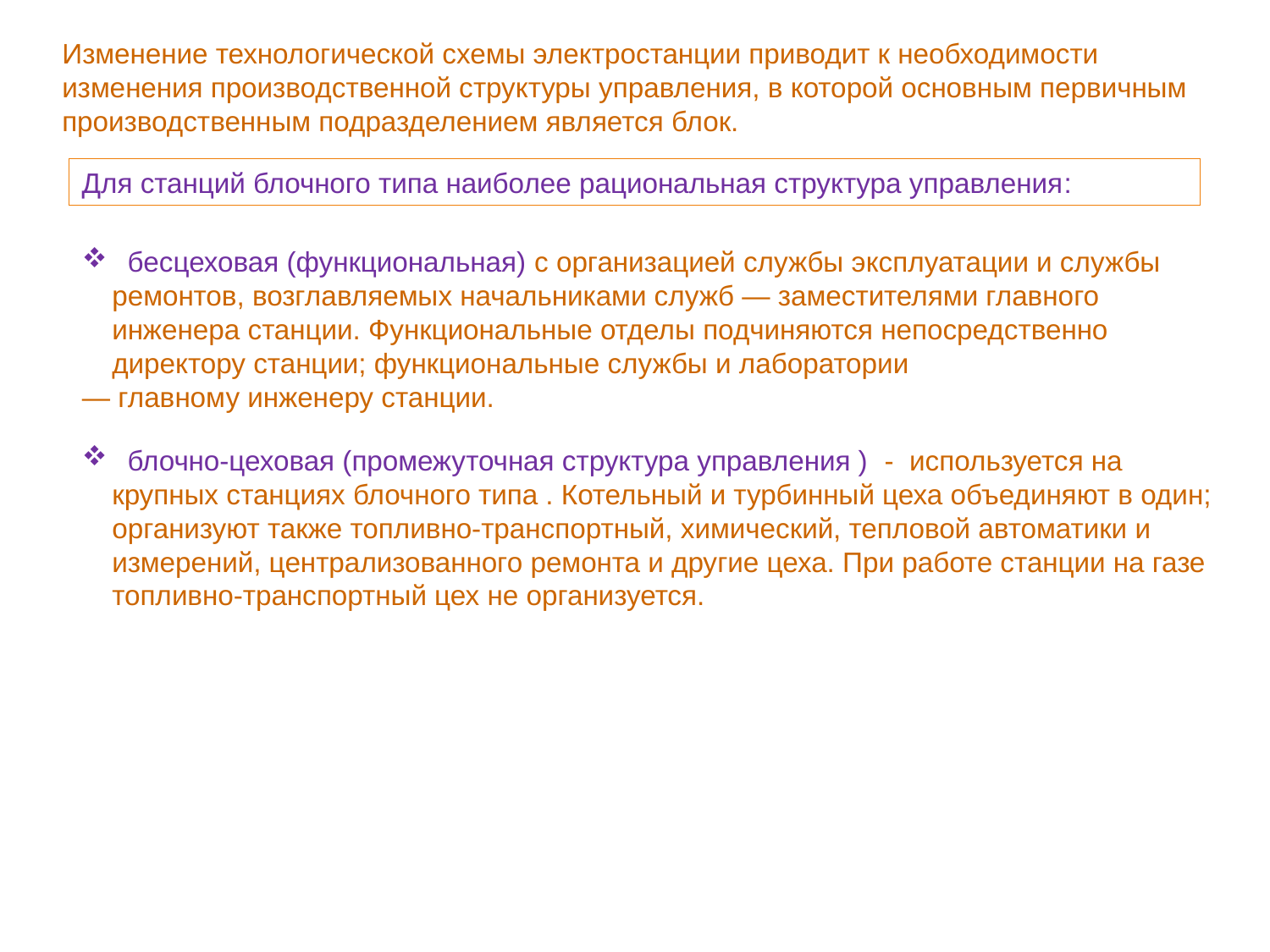

Изменение технологической схемы электростанции приводит к необходимости изменения производственной структуры управления, в которой основным первичным производственным подразделением является блок.

Для станций блочного типа наиболее рациональная структура управления:
  бесцеховая (функциональная) с организацией службы эксплуатации и службы ремонтов, возглавляемых начальниками служб — заместителями главного инженера станции. Функциональные отделы подчиняются непосредственно директору станции; функциональные службы и лаборатории
— главному инженеру станции.
  блочно-цеховая (промежуточная структура управления )  -  используется на крупных станциях блочного типа . Котельный и турбинный цеха объединяют в один; организуют также топливно-транспортный, химический, тепловой автоматики и измерений, централизованного ремонта и другие цеха. При работе станции на газе топливно-транспортный цех не организуется.